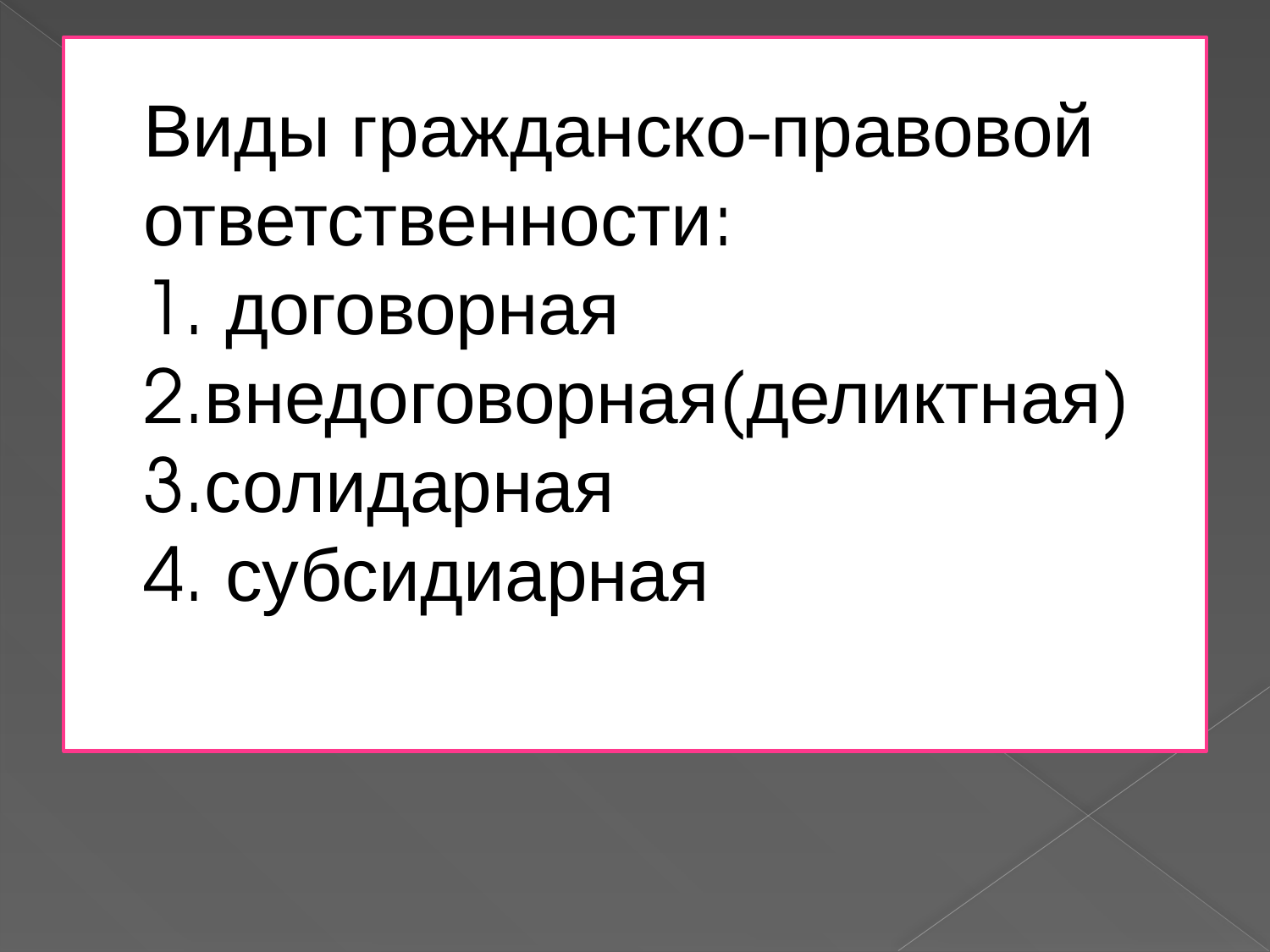

# Виды гражданско-правовой ответственности: 1. договорная 2.внедоговорная(деликтная) 3.солидарная 4. субсидиарная